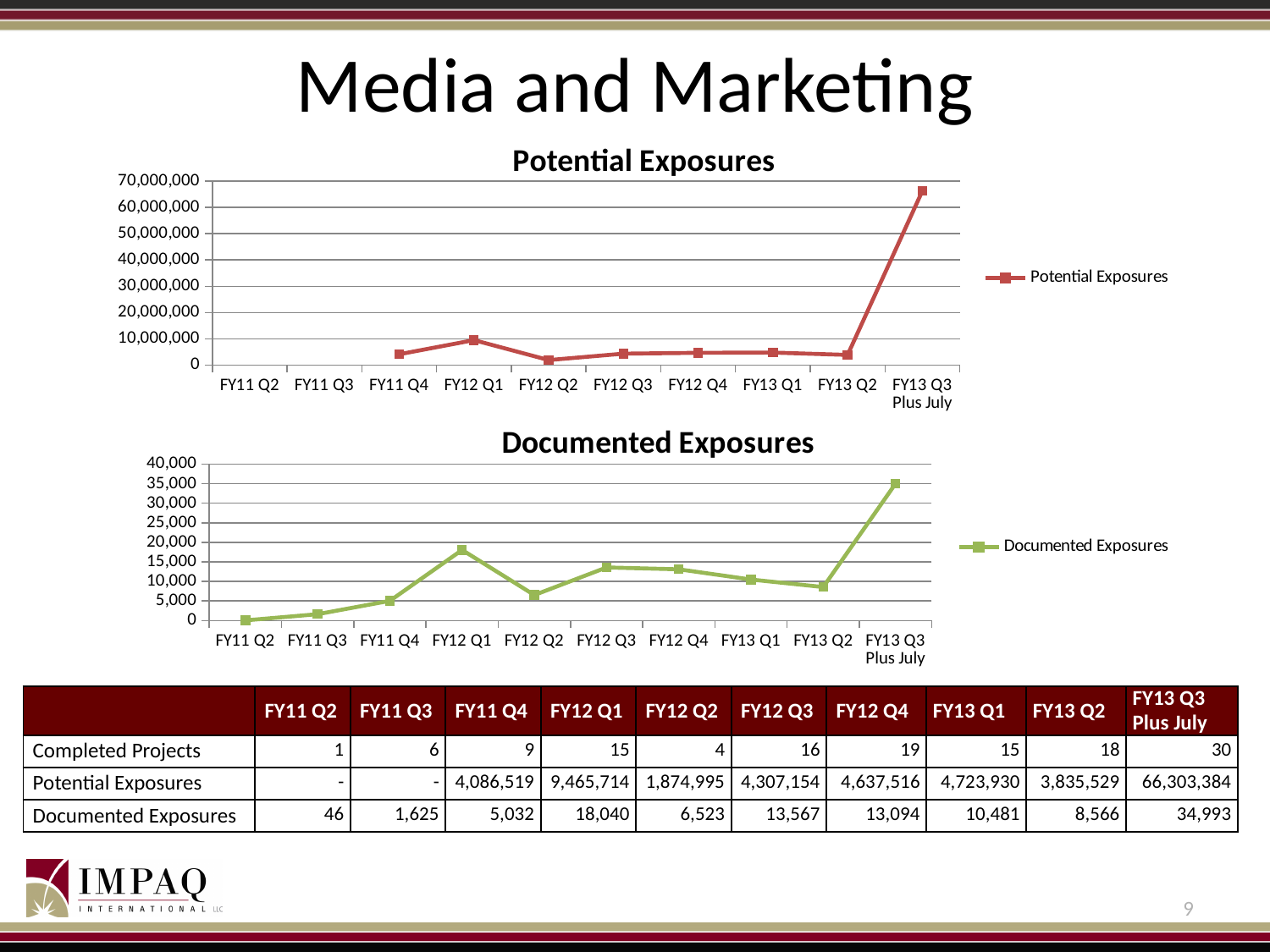

# Media and Marketing

### Chart:

| Category | Potential Exposures |
|---|---|
| FY11 Q2 | None |
| FY11 Q3 | None |
| FY11 Q4 | 4086519.0 |
| FY12 Q1 | 9465714.0 |
| FY12 Q2 | 1874995.0 |
| FY12 Q3 | 4307154.0 |
| FY12 Q4 | 4637516.0 |
| FY13 Q1 | 4723930.0 |
| FY13 Q2 | 3835529.0 |
| FY13 Q3 Plus July | 66303384.0 |

### Chart:

| Category | Documented Exposures |
|---|---|
| FY11 Q2 | 46.0 |
| FY11 Q3 | 1625.0 |
| FY11 Q4 | 5032.0 |
| FY12 Q1 | 18040.0 |
| FY12 Q2 | 6523.0 |
| FY12 Q3 | 13567.0 |
| FY12 Q4 | 13094.0 |
| FY13 Q1 | 10481.0 |
| FY13 Q2 | 8566.0 |
| FY13 Q3 Plus July | 34993.0 |
|  | FY11 Q2 | FY11 Q3 | FY11 Q4 | FY12 Q1 | FY12 Q2 | FY12 Q3 | FY12 Q4 | FY13 Q1 | FY13 Q2 | FY13 Q3 Plus July |
| --- | --- | --- | --- | --- | --- | --- | --- | --- | --- | --- |
| Completed Projects | 1 | 6 | 9 | 15 | 4 | 16 | 19 | 15 | 18 | 30 |
| Potential Exposures | - | - | 4,086,519 | 9,465,714 | 1,874,995 | 4,307,154 | 4,637,516 | 4,723,930 | 3,835,529 | 66,303,384 |
| Documented Exposures | 46 | 1,625 | 5,032 | 18,040 | 6,523 | 13,567 | 13,094 | 10,481 | 8,566 | 34,993 |
9